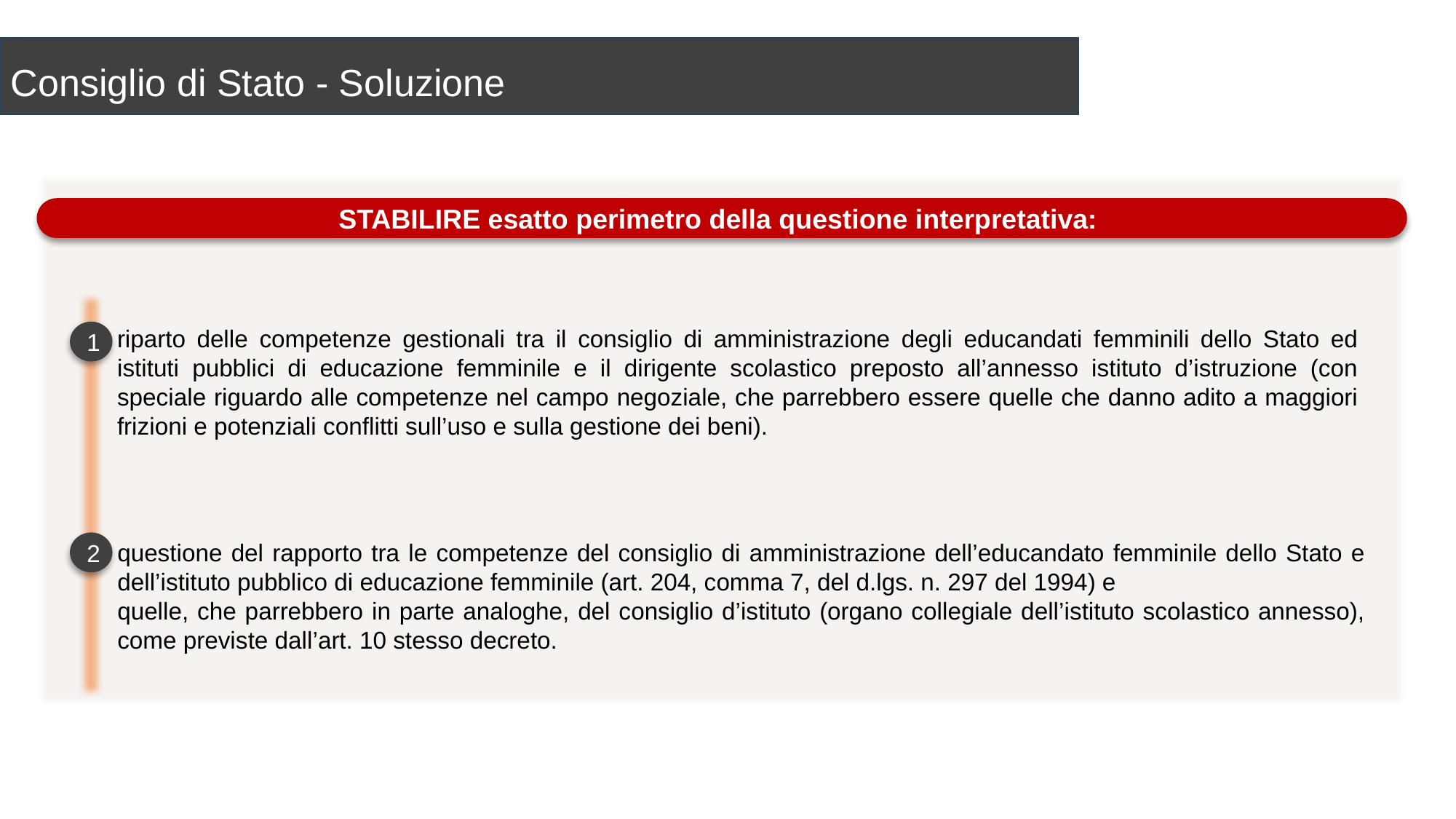

Consiglio di Stato - Soluzione

STABILIRE esatto perimetro della questione interpretativa:

riparto delle competenze gestionali tra il consiglio di amministrazione degli educandati femminili dello Stato ed istituti pubblici di educazione femminile e il dirigente scolastico preposto all’annesso istituto d’istruzione (con speciale riguardo alle competenze nel campo negoziale, che parrebbero essere quelle che danno adito a maggiori frizioni e potenziali conflitti sull’uso e sulla gestione dei beni).
1
questione del rapporto tra le competenze del consiglio di amministrazione dell’educandato femminile dello Stato e dell’istituto pubblico di educazione femminile (art. 204, comma 7, del d.lgs. n. 297 del 1994) e
quelle, che parrebbero in parte analoghe, del consiglio d’istituto (organo collegiale dell’istituto scolastico annesso), come previste dall’art. 10 stesso decreto.
2